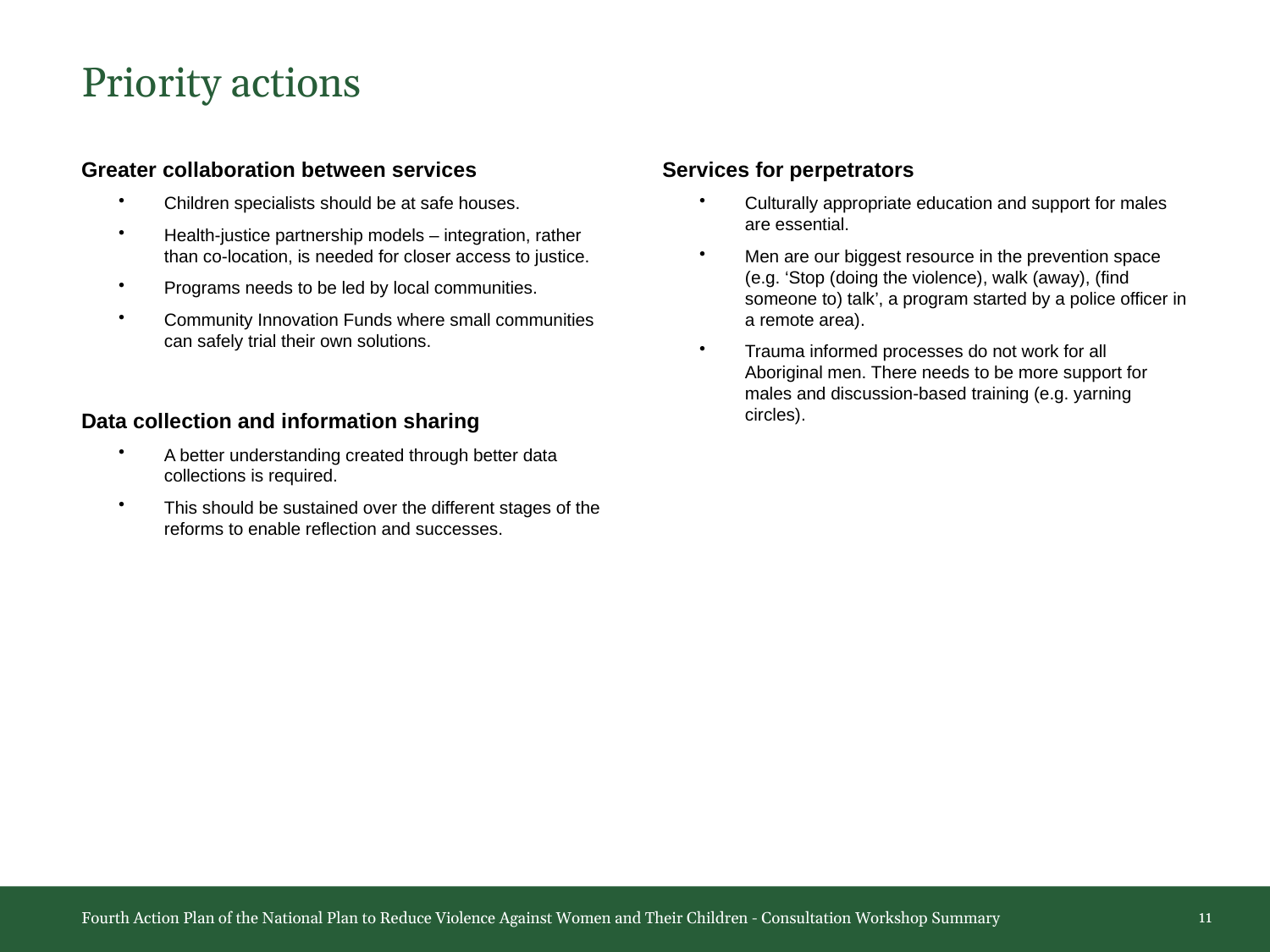

# Priority actions
Greater collaboration between services
Children specialists should be at safe houses.
Health-justice partnership models – integration, rather than co-location, is needed for closer access to justice.
Programs needs to be led by local communities.
Community Innovation Funds where small communities can safely trial their own solutions.

Data collection and information sharing
A better understanding created through better data collections is required.
This should be sustained over the different stages of the reforms to enable reflection and successes.

Services for perpetrators
Culturally appropriate education and support for males are essential.
Men are our biggest resource in the prevention space (e.g. ‘Stop (doing the violence), walk (away), (find someone to) talk’, a program started by a police officer in a remote area).
Trauma informed processes do not work for all Aboriginal men. There needs to be more support for males and discussion-based training (e.g. yarning circles).

Fourth Action Plan of the National Plan to Reduce Violence Against Women and Their Children - Consultation Workshop Summary
11